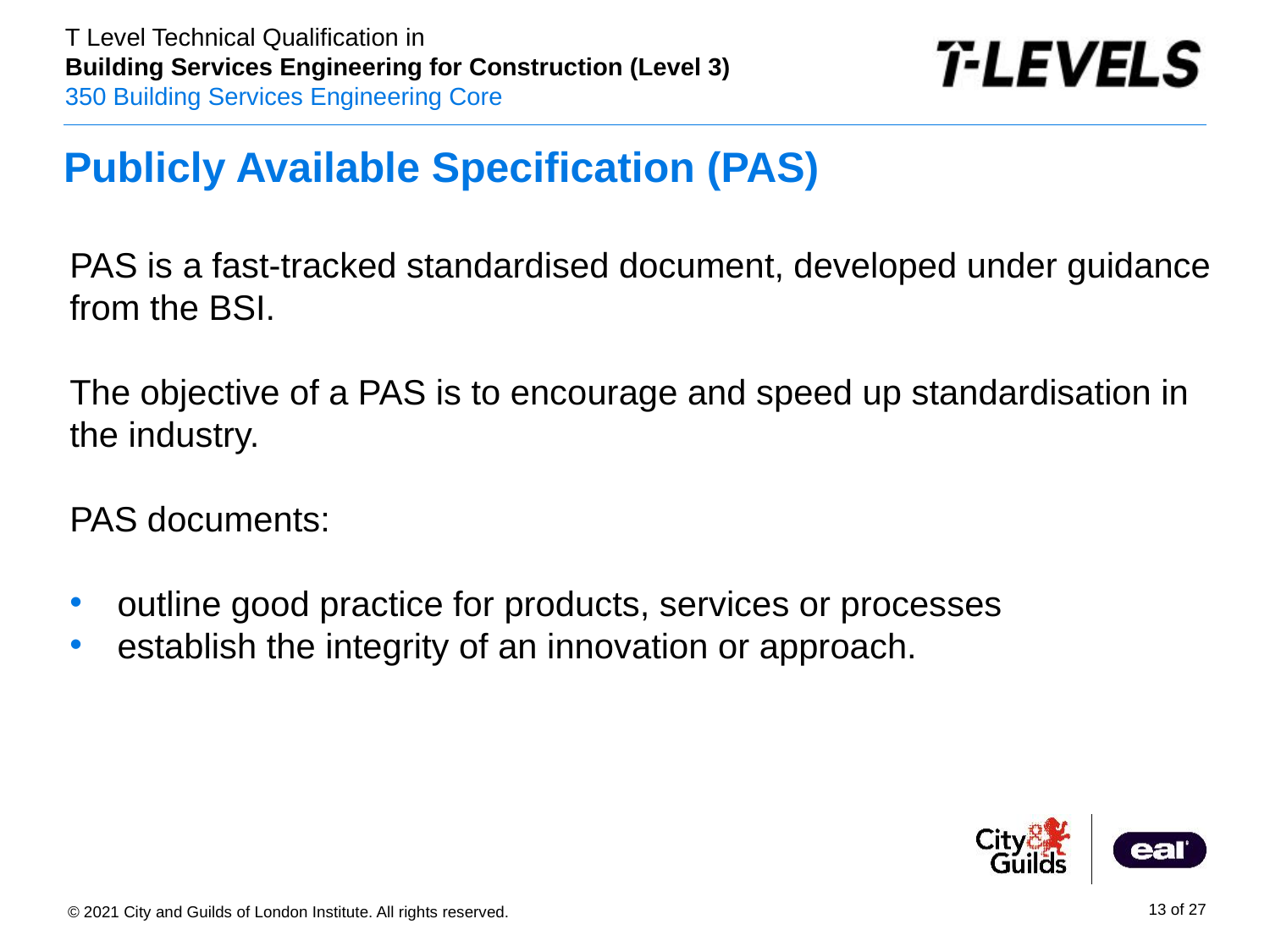

# Publicly Available Specification (PAS)
PAS is a fast-tracked standardised document, developed under guidance from the BSI.

The objective of a PAS is to encourage and speed up standardisation in the industry.

PAS documents:

outline good practice for products, services or processes
establish the integrity of an innovation or approach.